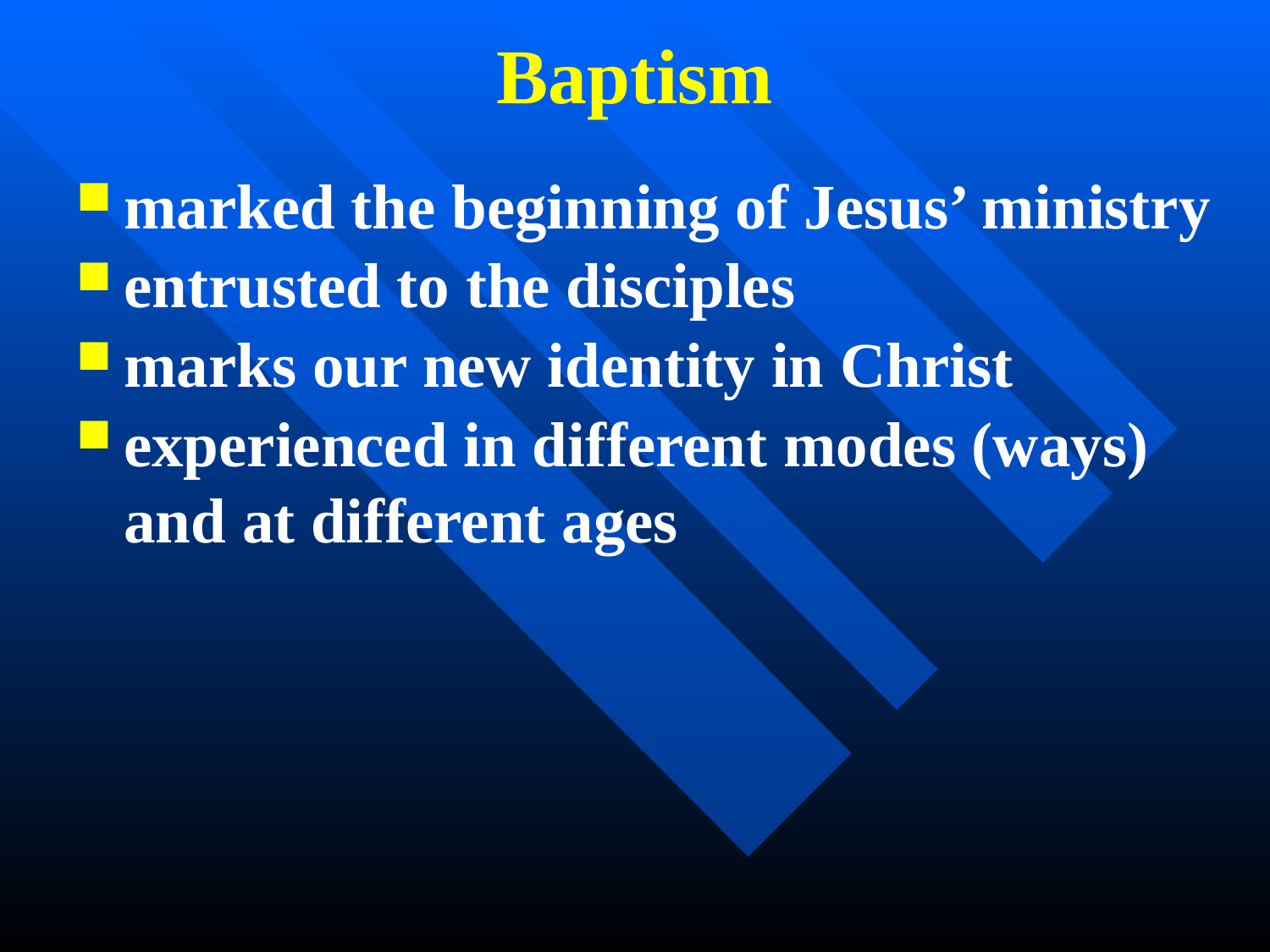

Baptism
marked the beginning of Jesus’ ministry
entrusted to the disciples
marks our new identity in Christ
experienced in different modes (ways) and at different ages